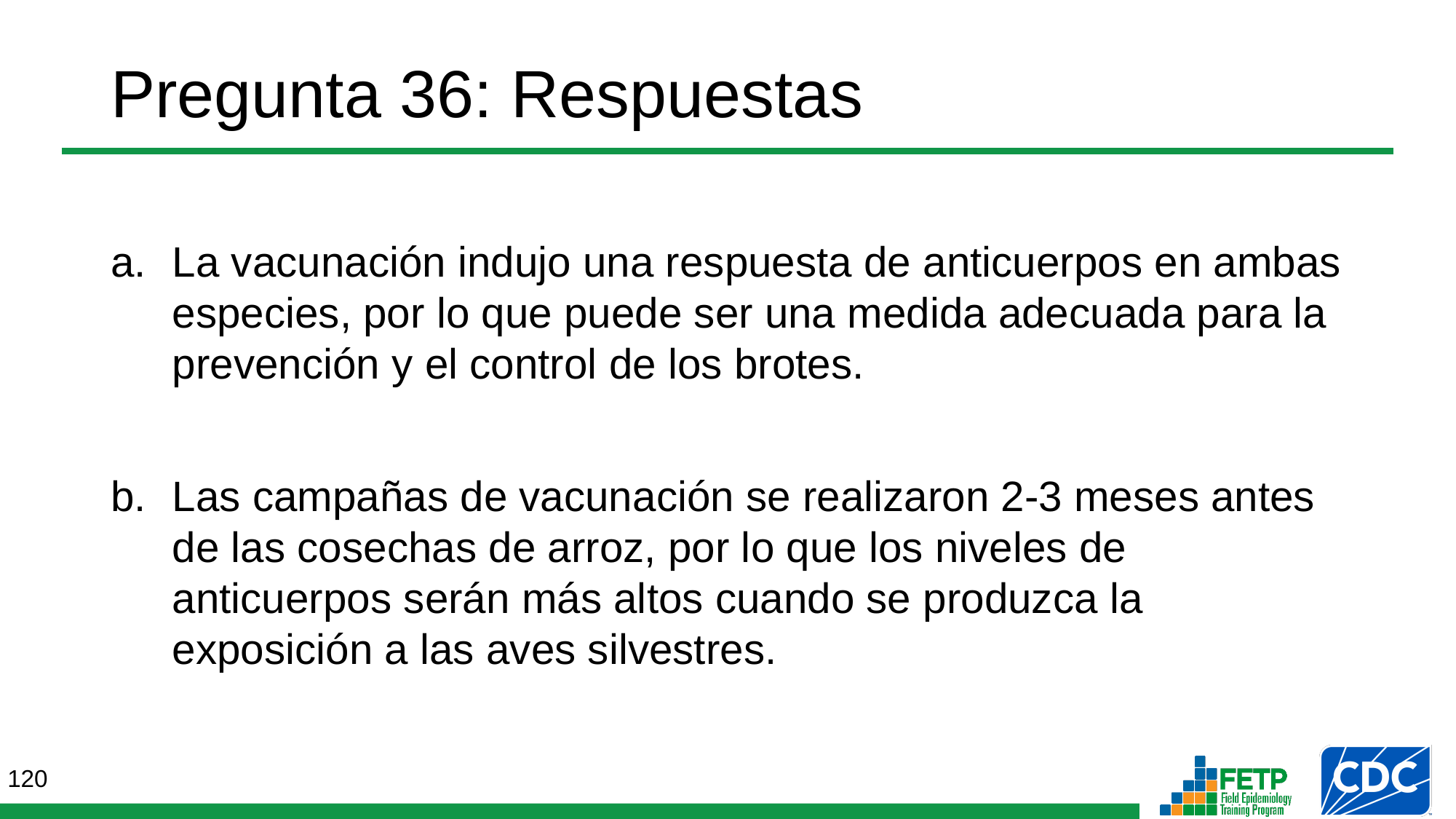

# Pregunta 36: Respuestas
La vacunación indujo una respuesta de anticuerpos en ambas especies, por lo que puede ser una medida adecuada para la prevención y el control de los brotes.

Las campañas de vacunación se realizaron 2-3 meses antes de las cosechas de arroz, por lo que los niveles de anticuerpos serán más altos cuando se produzca la exposición a las aves silvestres.